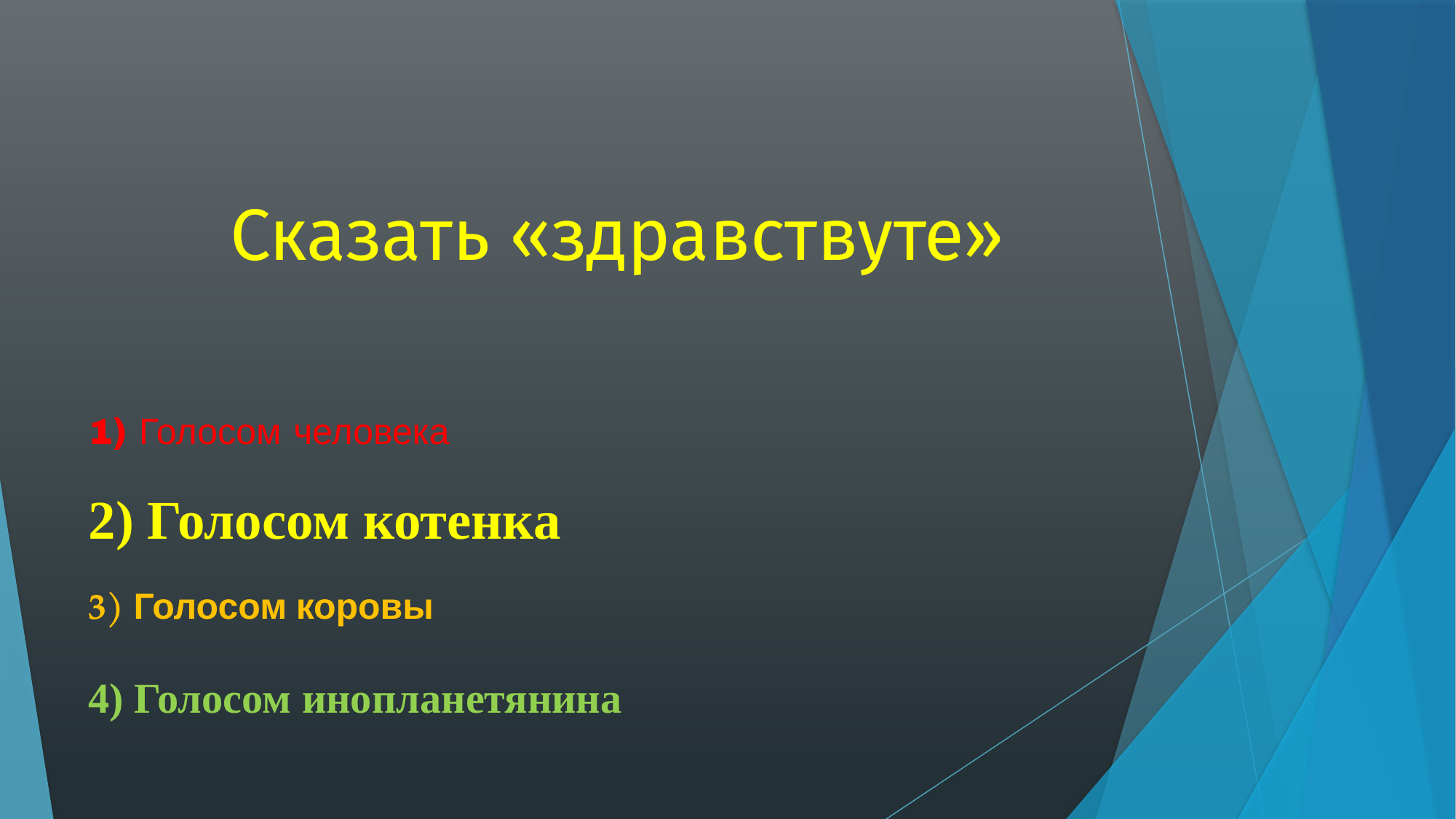

# Сказать «здравствуте»
1) Голосом человека

2) Голосом котенка

3) Голосом коровы

4) Голосом инопланетянина